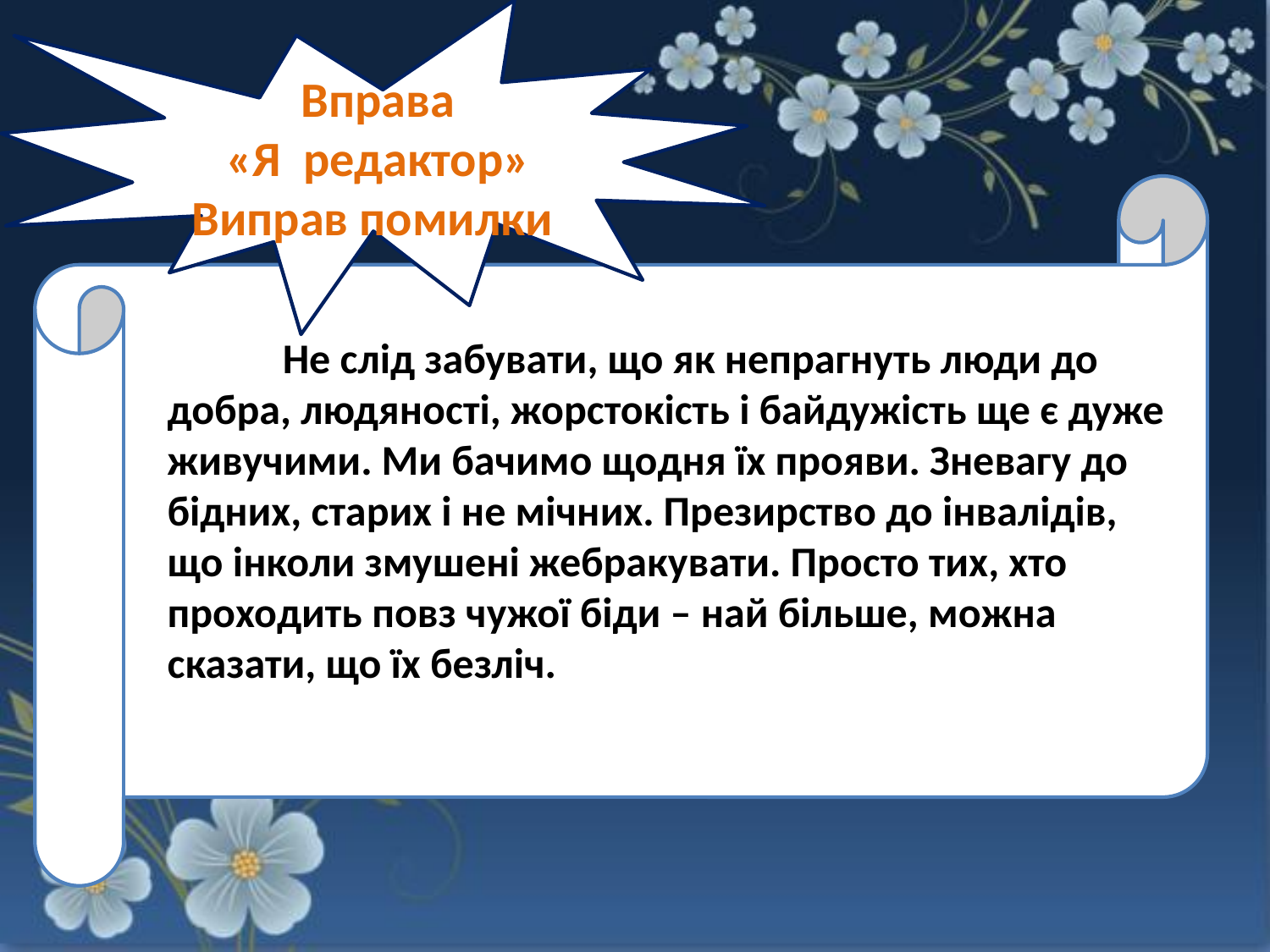

Вправа
«Я  редактор»
Виправ помилки

                Не слiд забувати, що як непрагнуть люди до добра, людяностi, жорстокiсть i байдужiсть ще є дуже живучими. Ми бачимо щодня їх прояви. Зневагу до бiдних, старих i не мiчних. Презирство до iнвалiдiв, що iнколи змушенi жебракувати. Просто тих, хто проходить повз чужої бiди – най бiльше, можна сказати, що їх безлiч.